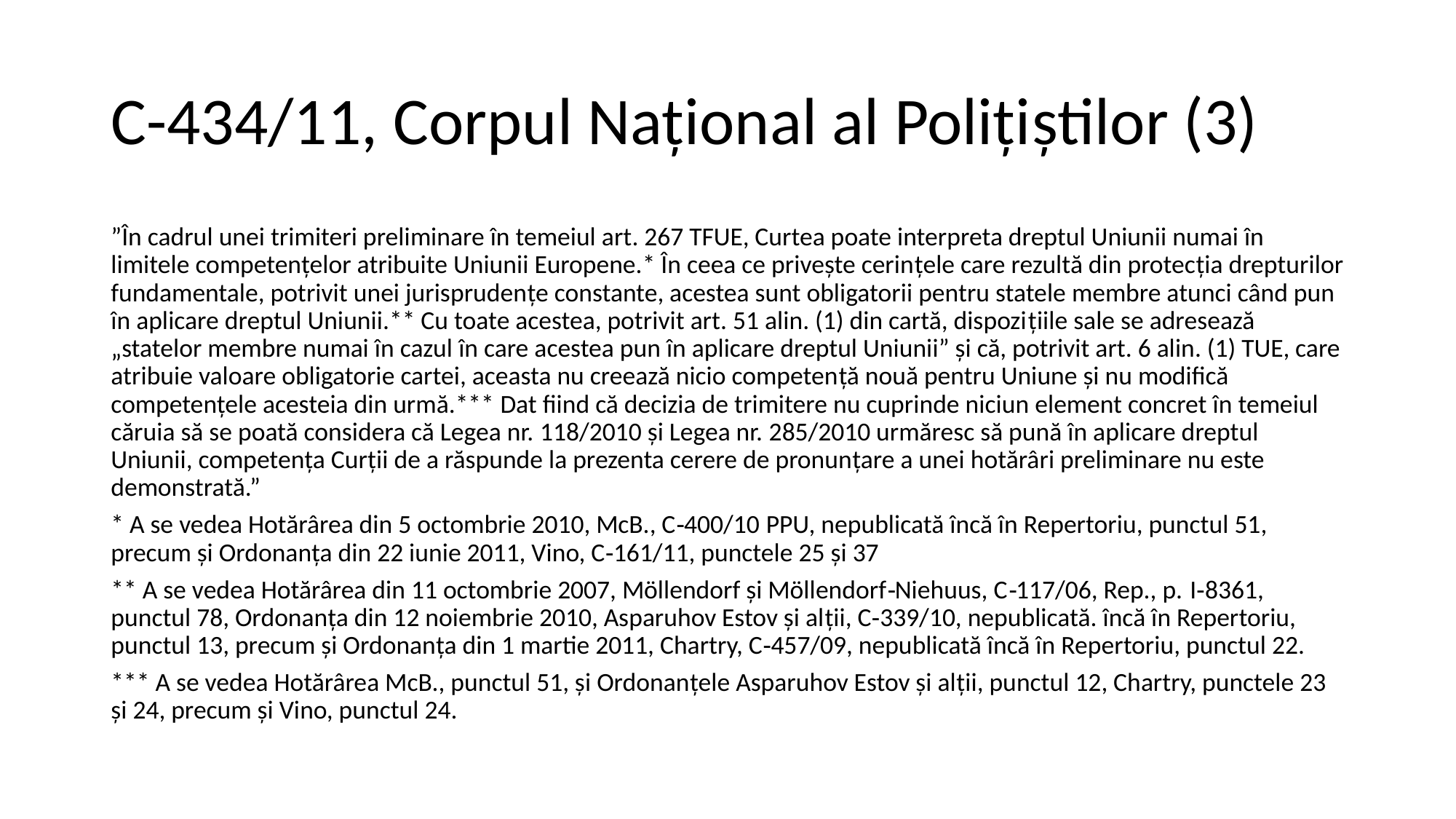

# C-434/11, Corpul Național al Polițiștilor (3)
”În cadrul unei trimiteri preliminare în temeiul art. 267 TFUE, Curtea poate interpreta dreptul Uniunii numai în limitele competenţelor atribuite Uniunii Europene.* În ceea ce priveşte cerinţele care rezultă din protecţia drepturilor fundamentale, potrivit unei jurisprudenţe constante, acestea sunt obligatorii pentru statele membre atunci când pun în aplicare dreptul Uniunii.** Cu toate acestea, potrivit art. 51 alin. (1) din cartă, dispoziţiile sale se adresează „statelor membre numai în cazul în care acestea pun în aplicare dreptul Uniunii” şi că, potrivit art. 6 alin. (1) TUE, care atribuie valoare obligatorie cartei, aceasta nu creează nicio competenţă nouă pentru Uniune şi nu modifică competenţele acesteia din urmă.*** Dat fiind că decizia de trimitere nu cuprinde niciun element concret în temeiul căruia să se poată considera că Legea nr. 118/2010 şi Legea nr. 285/2010 urmăresc să pună în aplicare dreptul Uniunii, competenţa Curţii de a răspunde la prezenta cerere de pronunţare a unei hotărâri preliminare nu este demonstrată.”
* A se vedea Hotărârea din 5 octombrie 2010, McB., C‑400/10 PPU, nepublicată încă în Repertoriu, punctul 51, precum şi Ordonanţa din 22 iunie 2011, Vino, C‑161/11, punctele 25 şi 37
** A se vedea Hotărârea din 11 octombrie 2007, Möllendorf şi Möllendorf‑Niehuus, C‑117/06, Rep., p. I‑8361, punctul 78, Ordonanţa din 12 noiembrie 2010, Asparuhov Estov şi alţii, C‑339/10, nepublicată. încă în Repertoriu, punctul 13, precum şi Ordonanţa din 1 martie 2011, Chartry, C‑457/09, nepublicată încă în Repertoriu, punctul 22.
*** A se vedea Hotărârea McB., punctul 51, şi Ordonanţele Asparuhov Estov şi alţii, punctul 12, Chartry, punctele 23 şi 24, precum şi Vino, punctul 24.